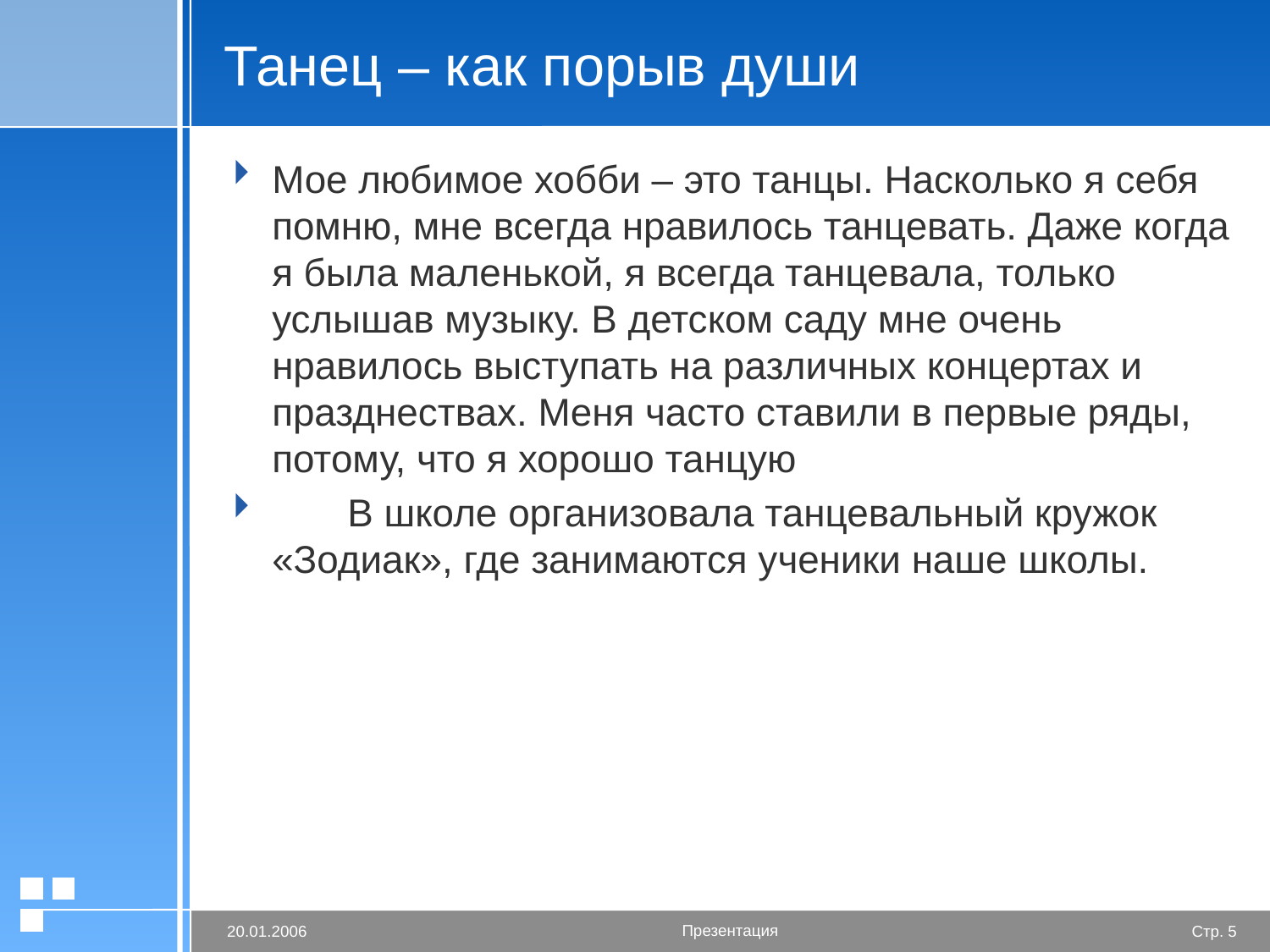

# Танец – как порыв души
Мое любимое хобби – это танцы. Насколько я себя помню, мне всегда нравилось танцевать. Даже когда я была маленькой, я всегда танцевала, только услышав музыку. В детском саду мне очень нравилось выступать на различных концертах и празднествах. Меня часто ставили в первые ряды, потому, что я хорошо танцую
       В школе организовала танцевальный кружок «Зодиак», где занимаются ученики наше школы.